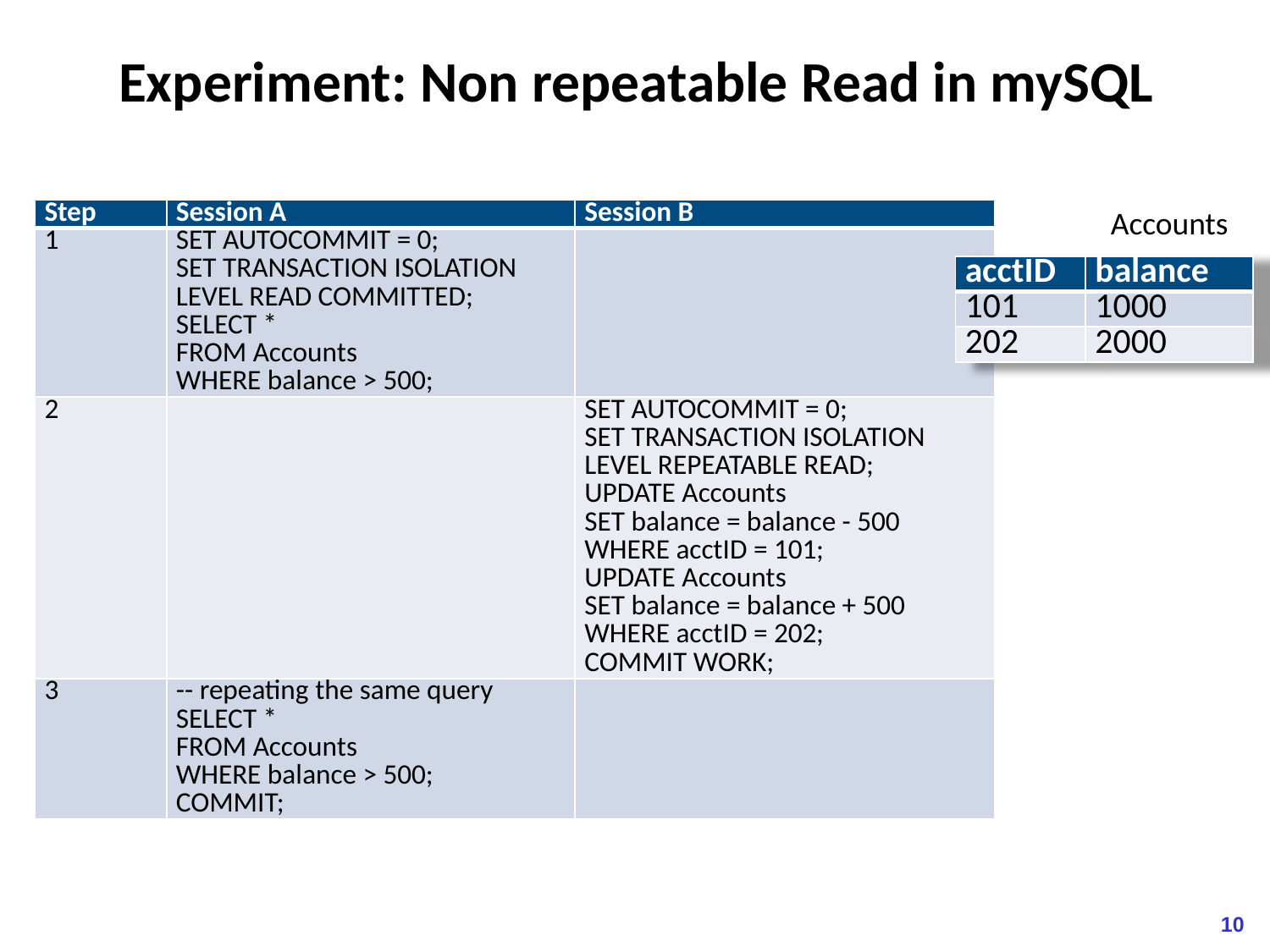

# Experiment: Non repeatable Read in mySQL
Accounts
| Step | Session A | Session B |
| --- | --- | --- |
| 1 | SET AUTOCOMMIT = 0; SET TRANSACTION ISOLATION LEVEL READ COMMITTED; SELECT \* FROM Accounts WHERE balance > 500; |  |
| 2 |  | SET AUTOCOMMIT = 0; SET TRANSACTION ISOLATION LEVEL REPEATABLE READ; UPDATE Accounts SET balance = balance - 500 WHERE acctID = 101; UPDATE Accounts SET balance = balance + 500 WHERE acctID = 202; COMMIT WORK; |
| 3 | -- repeating the same query SELECT \* FROM Accounts WHERE balance > 500; COMMIT; |  |
| acctID | balance |
| --- | --- |
| 101 | 1000 |
| 202 | 2000 |
10